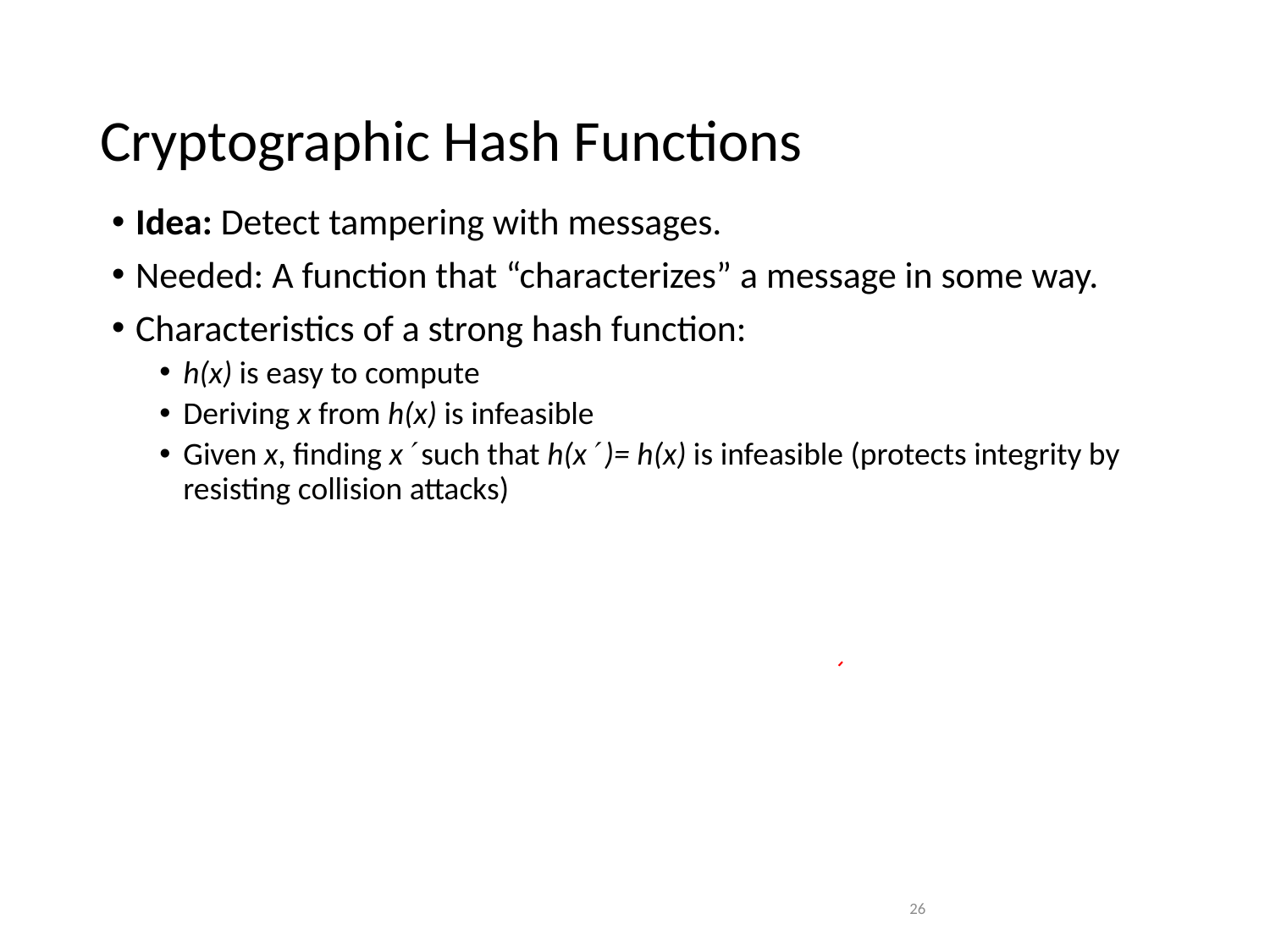

# Cryptographic Hash Functions
Idea: Detect tampering with messages.
Needed: A function that “characterizes” a message in some way.
Characteristics of a strong hash function:
h(x) is easy to compute
Deriving x from h(x) is infeasible
Given x, finding x′ such that h(x′ )= h(x) is infeasible (protects integrity by resisting collision attacks)

26